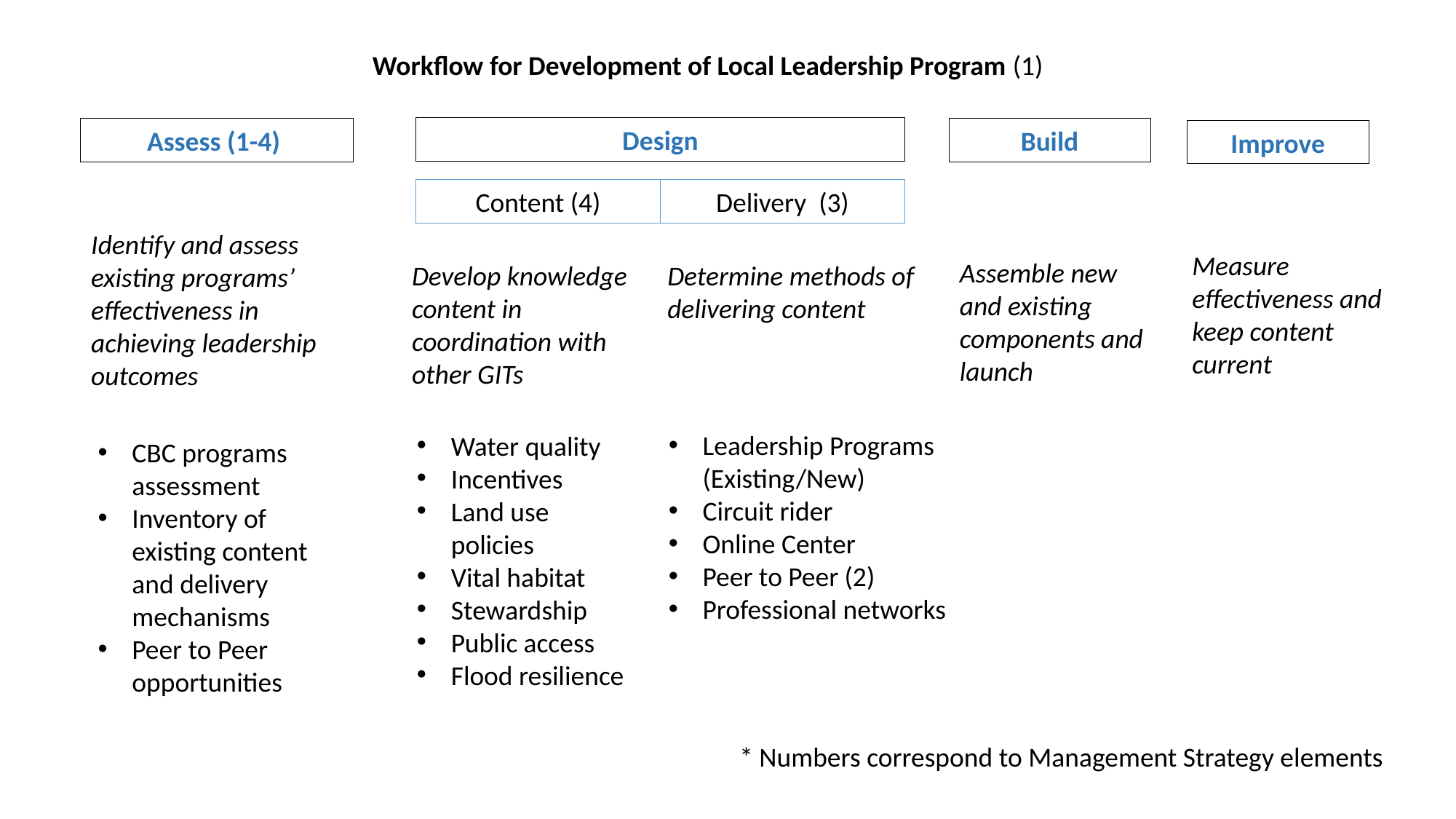

Workflow for Development of Local Leadership Program (1)
Design
Assess (1-4)
Build
Improve
Content (4)
Delivery  (3)
Identify and assess existing programs’ effectiveness in achieving leadership outcomes
Measure effectiveness and keep content current
Assemble new and existing components and launch
Develop knowledge content in coordination with other GITs
Determine methods of delivering content
Leadership Programs (Existing/New)
Circuit rider
Online Center
Peer to Peer (2)
Professional networks
Water quality
Incentives
Land use policies
Vital habitat
Stewardship
Public access
Flood resilience
CBC programs assessment
Inventory of existing content and delivery mechanisms
Peer to Peer opportunities

* Numbers correspond to Management Strategy elements